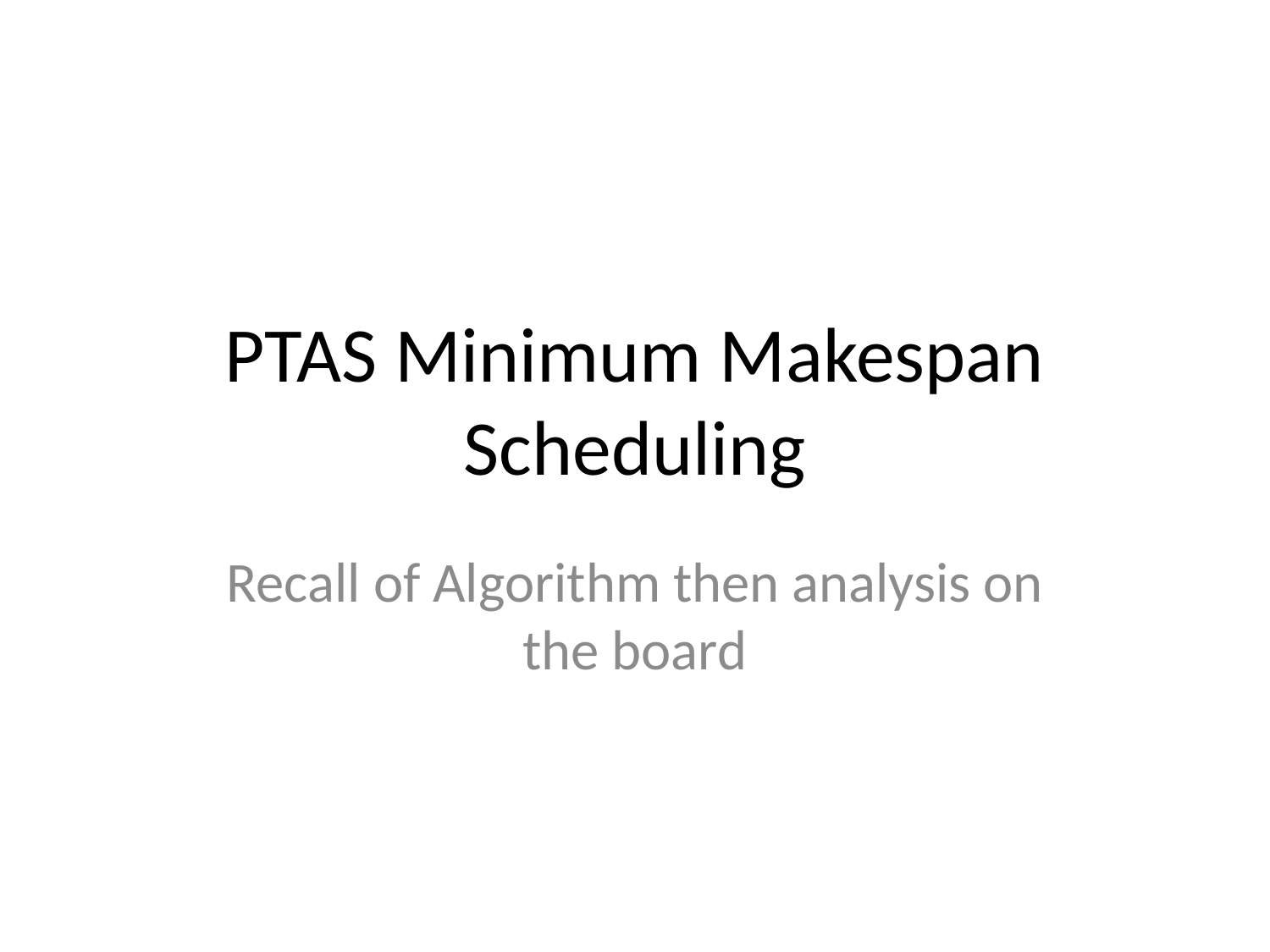

# PTAS Minimum Makespan Scheduling
Recall of Algorithm then analysis on the board